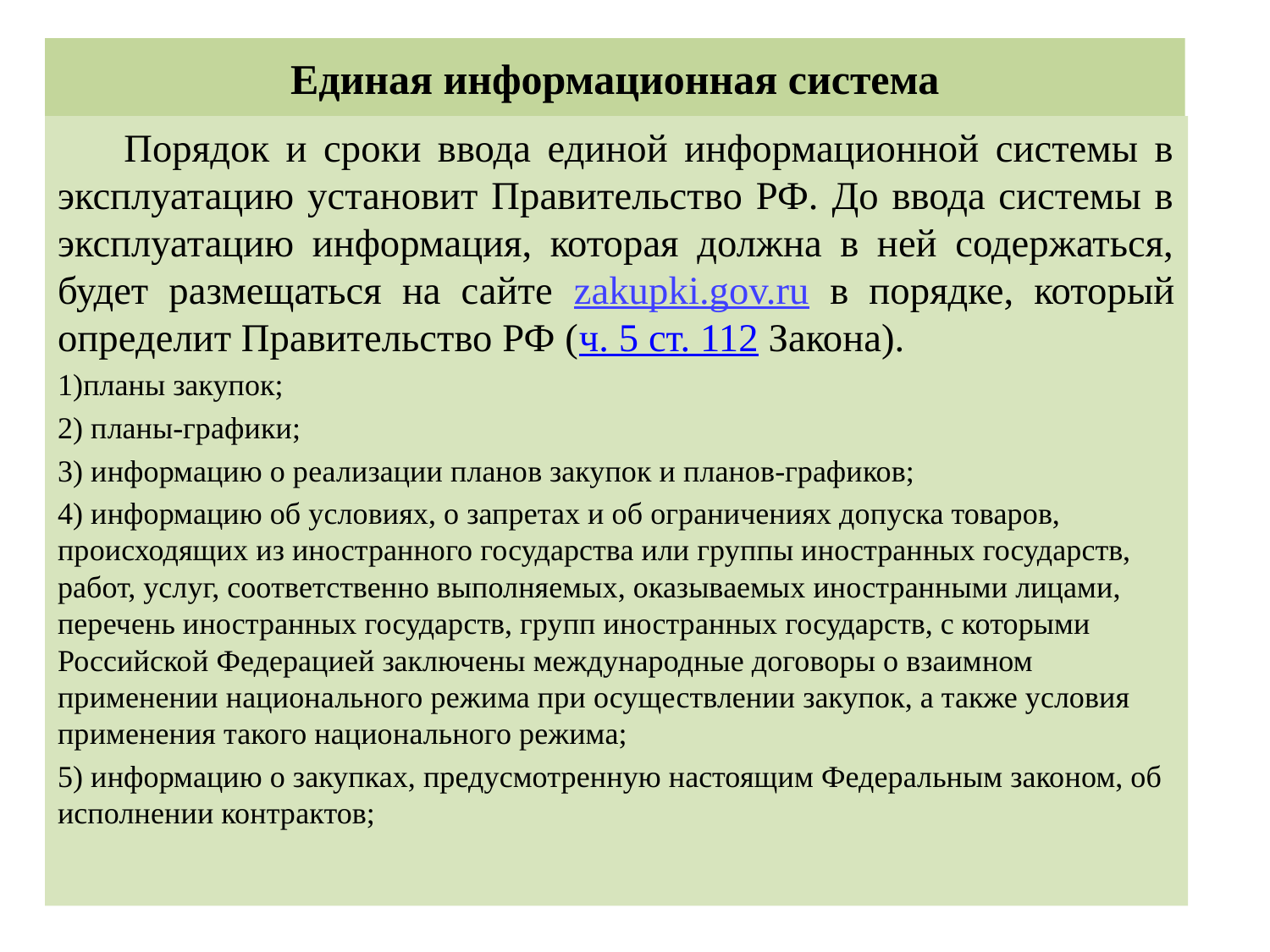

# Единая информационная система
    Порядок и сроки ввода единой информационной системы в эксплуатацию установит Правительство РФ. До ввода системы в эксплуатацию информация, которая должна в ней содержаться, будет размещаться на сайте zakupki.gov.ru в порядке, который определит Правительство РФ (ч. 5 ст. 112 Закона).
1)планы закупок;
2) планы-графики;
3) информацию о реализации планов закупок и планов-графиков;
4) информацию об условиях, о запретах и об ограничениях допуска товаров, происходящих из иностранного государства или группы иностранных государств, работ, услуг, соответственно выполняемых, оказываемых иностранными лицами, перечень иностранных государств, групп иностранных государств, с которыми Российской Федерацией заключены международные договоры о взаимном применении национального режима при осуществлении закупок, а также условия применения такого национального режима;
5) информацию о закупках, предусмотренную настоящим Федеральным законом, об исполнении контрактов;